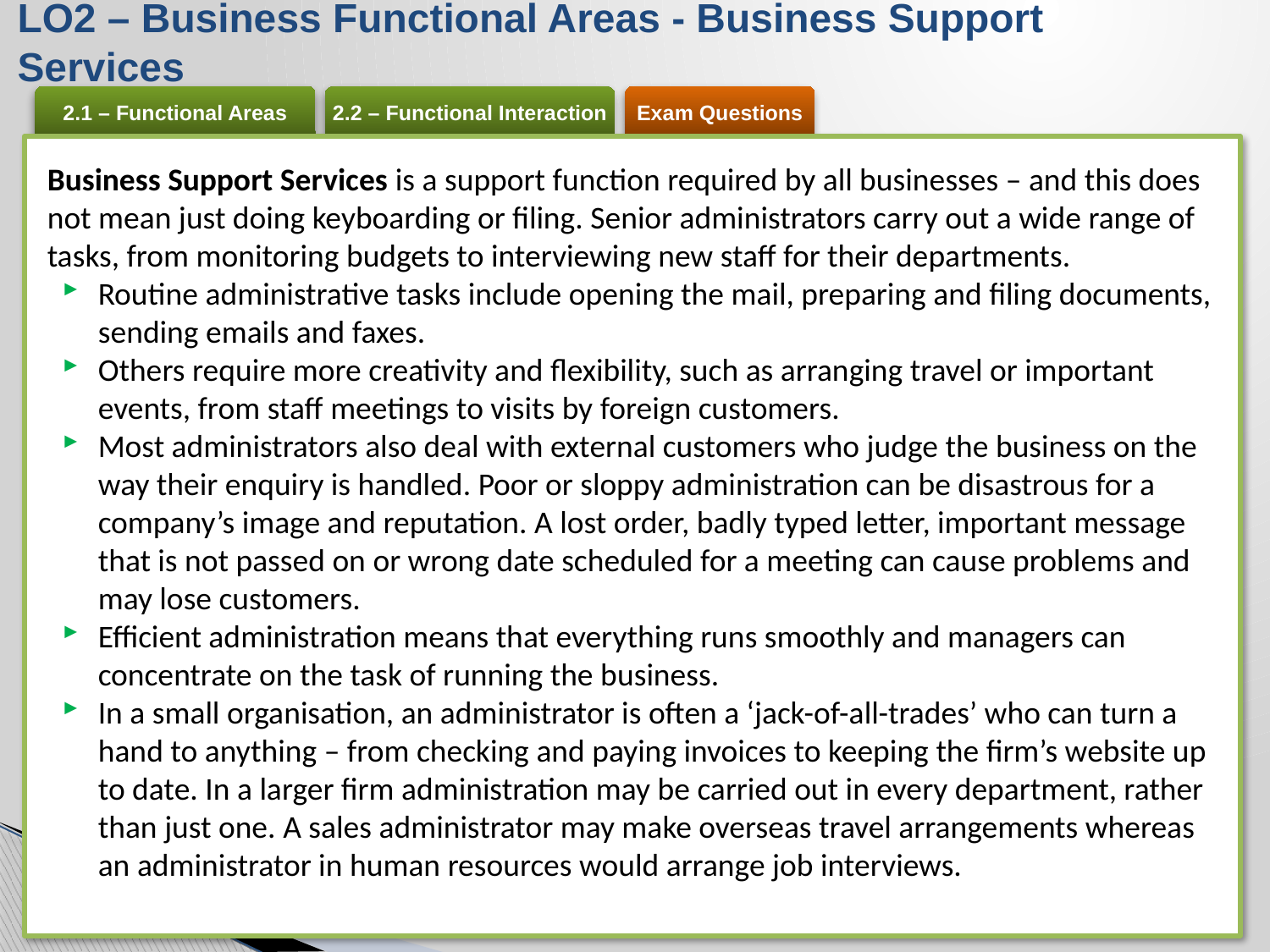

LO2 – Business Functional Areas - Business Support Services
Business Support Services is a support function required by all businesses – and this does not mean just doing keyboarding or filing. Senior administrators carry out a wide range of tasks, from monitoring budgets to interviewing new staff for their departments.
Routine administrative tasks include opening the mail, preparing and filing documents, sending emails and faxes.
Others require more creativity and flexibility, such as arranging travel or important events, from staff meetings to visits by foreign customers.
Most administrators also deal with external customers who judge the business on the way their enquiry is handled. Poor or sloppy administration can be disastrous for a company’s image and reputation. A lost order, badly typed letter, important message that is not passed on or wrong date scheduled for a meeting can cause problems and may lose customers.
Efficient administration means that everything runs smoothly and managers can concentrate on the task of running the business.
In a small organisation, an administrator is often a ‘jack-of-all-trades’ who can turn a hand to anything – from checking and paying invoices to keeping the firm’s website up to date. In a larger firm administration may be carried out in every department, rather than just one. A sales administrator may make overseas travel arrangements whereas an administrator in human resources would arrange job interviews.